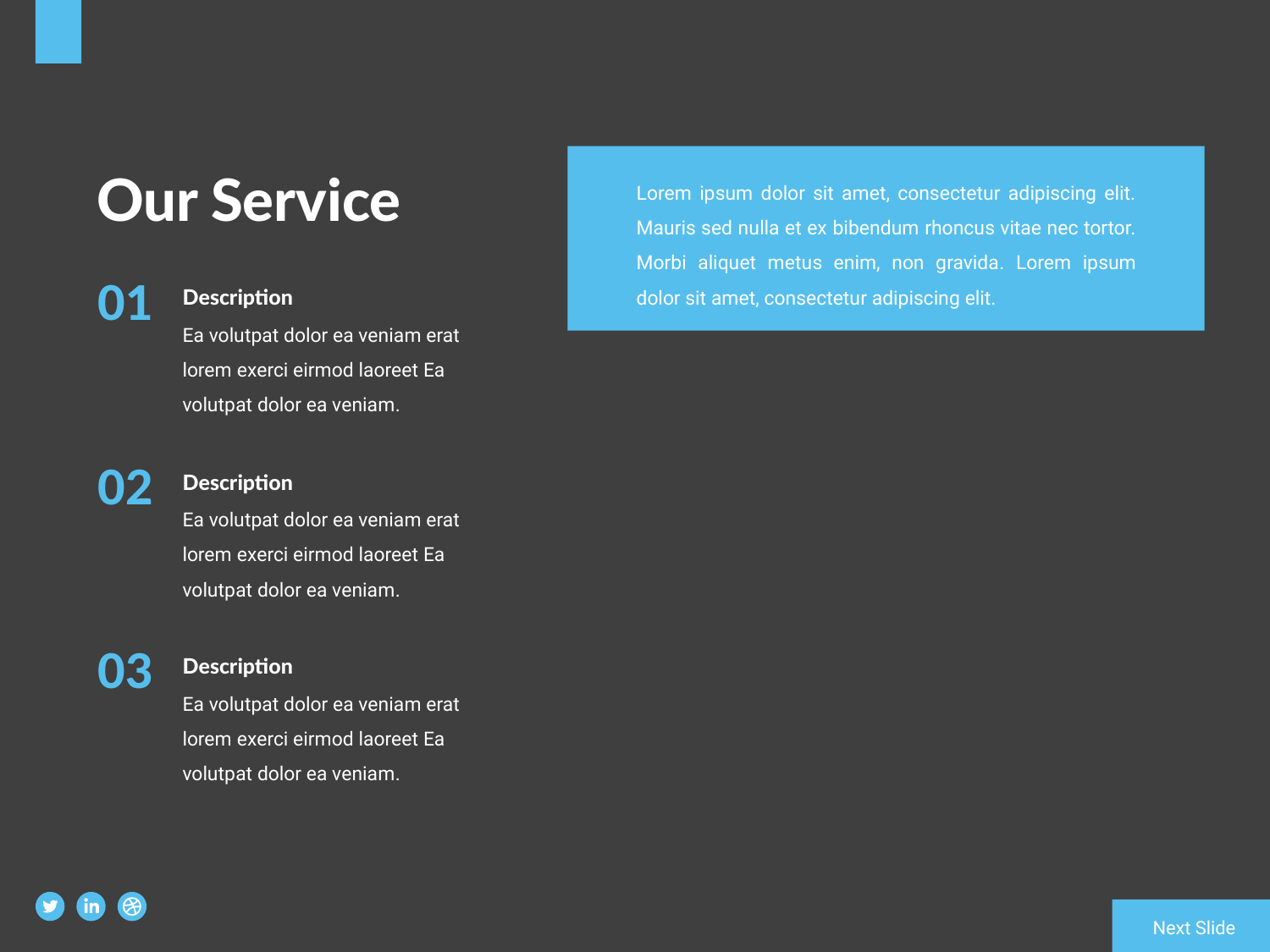

8

Our Service
Lorem ipsum dolor sit amet, consectetur adipiscing elit. Mauris sed nulla et ex bibendum rhoncus vitae nec tortor. Morbi aliquet metus enim, non gravida. Lorem ipsum dolor sit amet, consectetur adipiscing elit.

Description
01
Ea volutpat dolor ea veniam erat lorem exerci eirmod laoreet Ea volutpat dolor ea veniam.

Description
02
Ea volutpat dolor ea veniam erat lorem exerci eirmod laoreet Ea volutpat dolor ea veniam.
Description
03
Ea volutpat dolor ea veniam erat lorem exerci eirmod laoreet Ea volutpat dolor ea veniam.

Next Slide